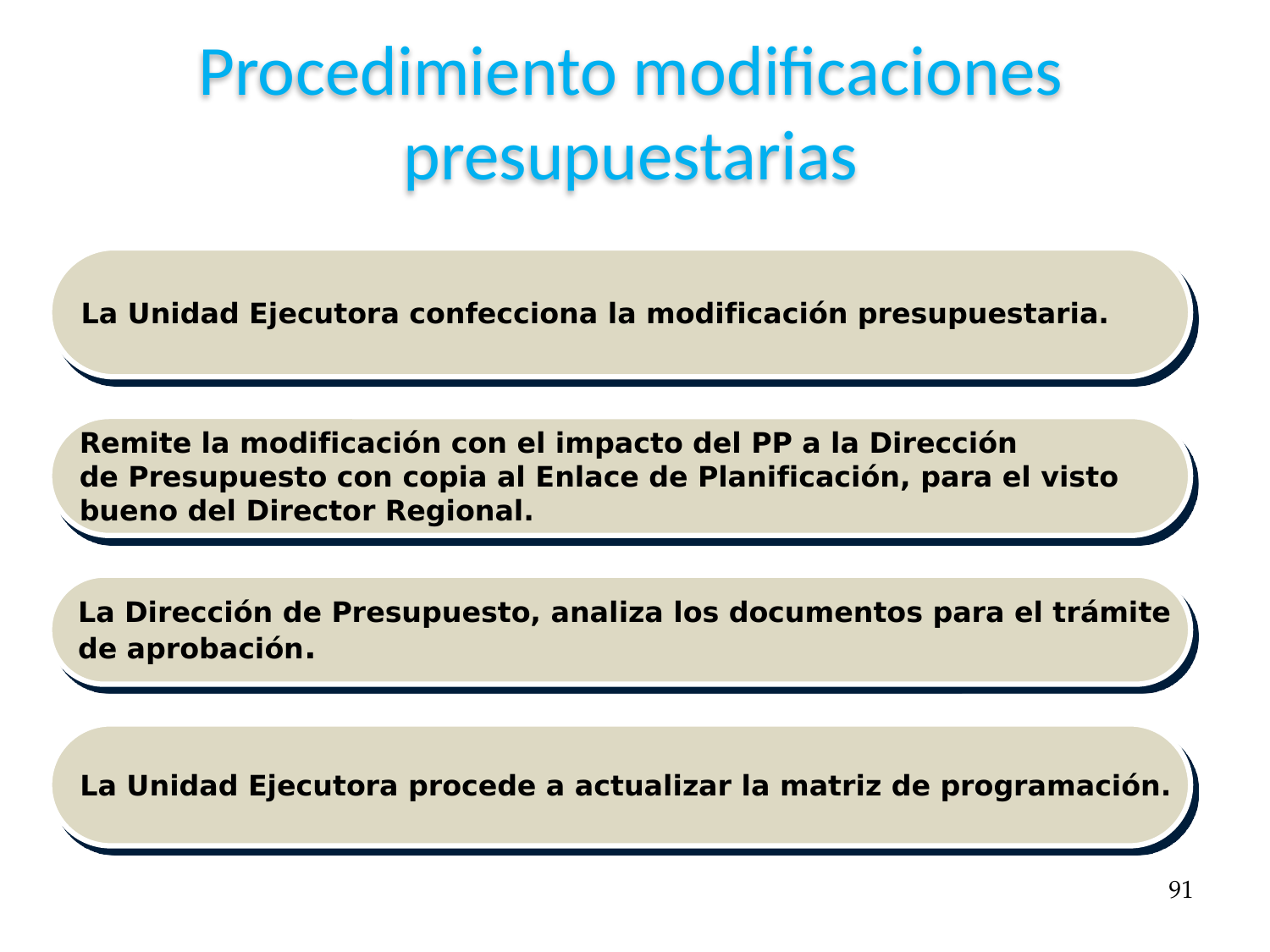

Procedimiento modificaciones presupuestarias
La Unidad Ejecutora confecciona la modificación presupuestaria.
Remite la modificación con el impacto del PP a la Dirección
de Presupuesto con copia al Enlace de Planificación, para el visto
bueno del Director Regional.
La Dirección de Presupuesto, analiza los documentos para el trámite
de aprobación.
La Unidad Ejecutora procede a actualizar la matriz de programación.
91